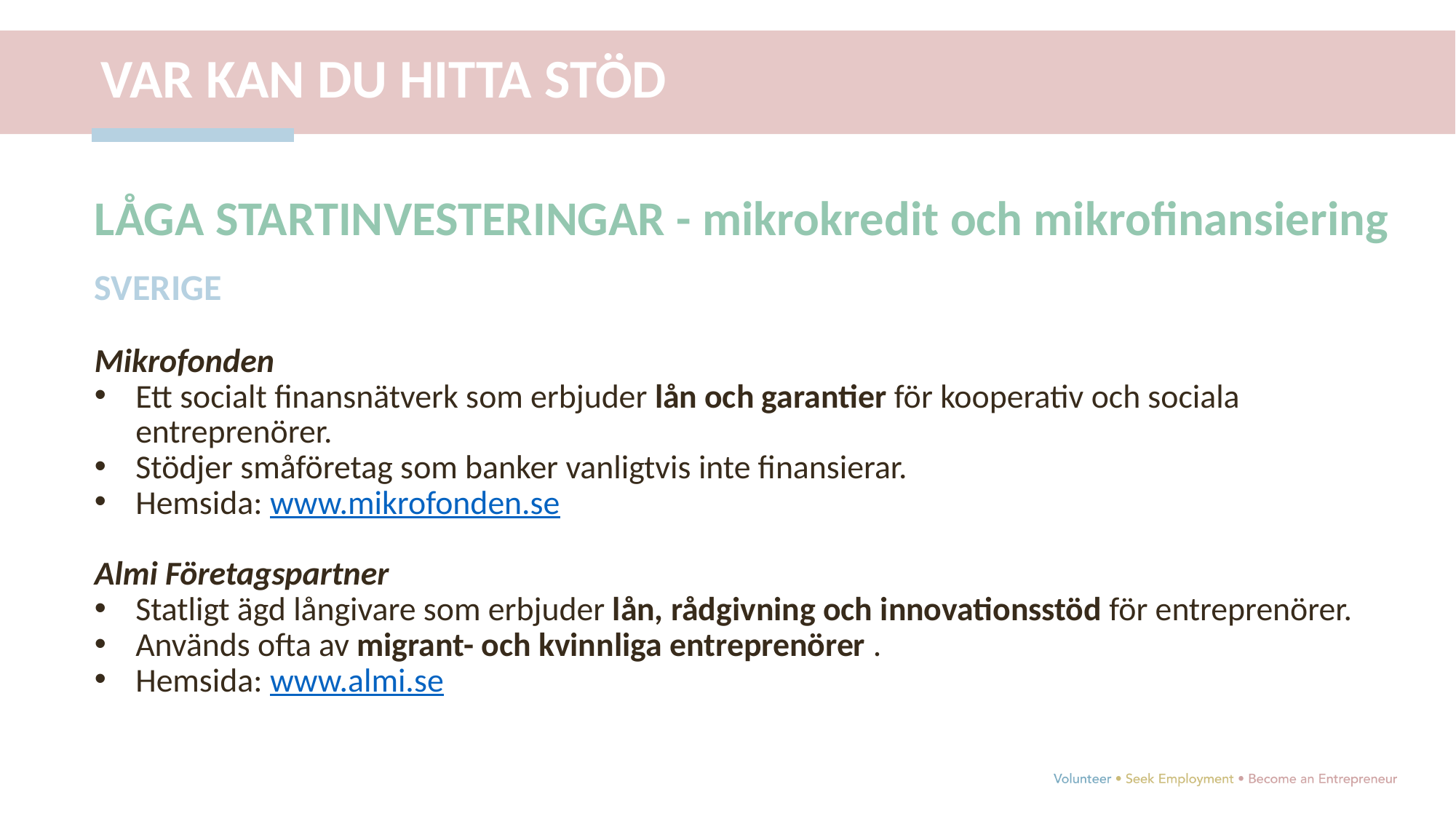

VAR KAN DU HITTA STÖD

LITE LÄSNING FÖR DJUPARE LÄRANDE
LÅGA STARTINVESTERINGAR - mikrokredit och mikrofinansiering
SVERIGE

Mikrofonden
Ett socialt finansnätverk som erbjuder lån och garantier för kooperativ och sociala entreprenörer.
Stödjer småföretag som banker vanligtvis inte finansierar.
Hemsida: www.mikrofonden.se

Almi Företagspartner
Statligt ägd långivare som erbjuder lån, rådgivning och innovationsstöd för entreprenörer.
Används ofta av migrant- och kvinnliga entreprenörer .
Hemsida: www.almi.se